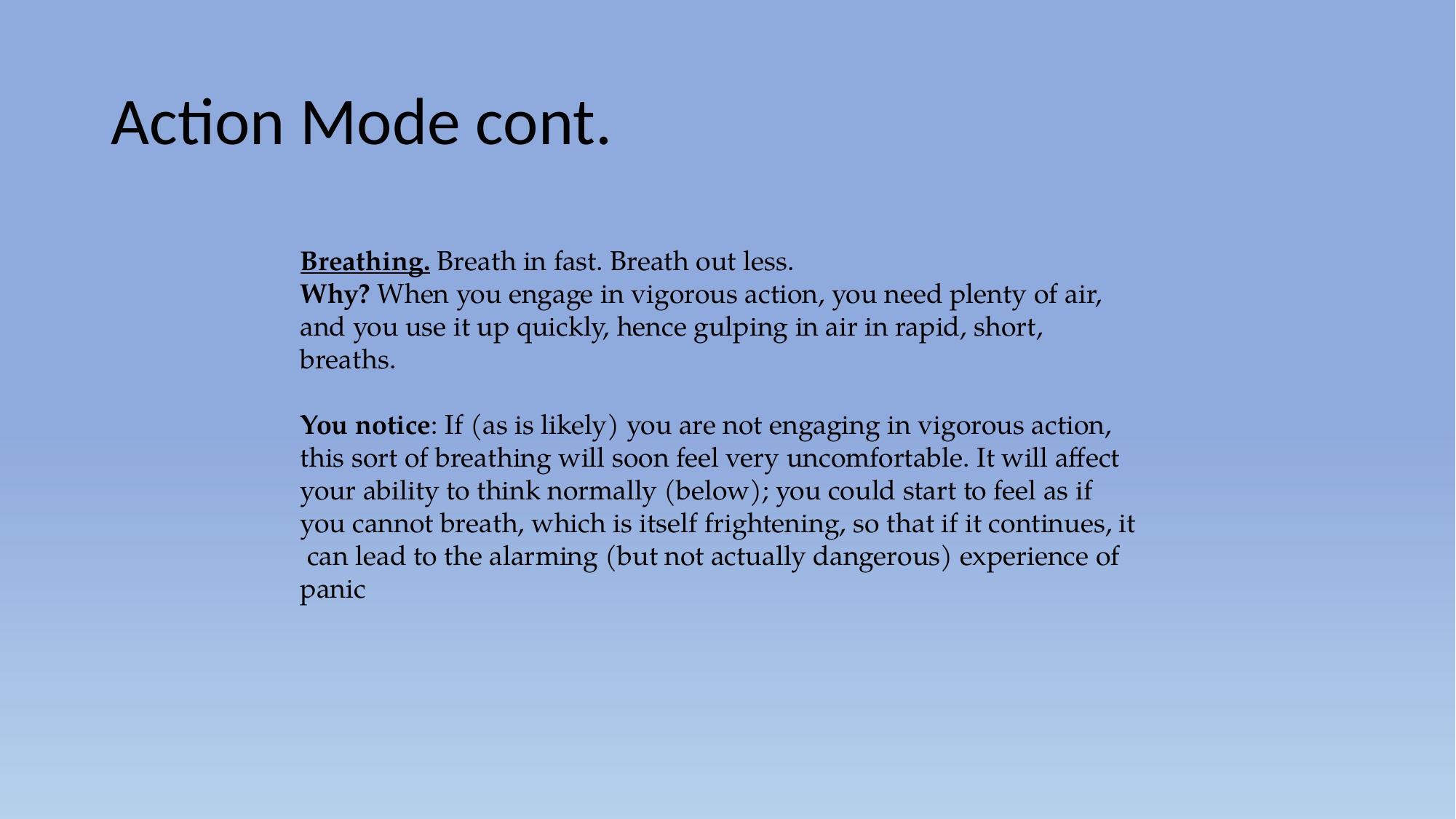

# Action Mode cont.

Breathing. Breath in fast. Breath out less.
Why? When you engage in vigorous action, you need plenty of air, and you use it up quickly, hence gulping in air in rapid, short, breaths.

You notice: If (as is likely) you are not engaging in vigorous action, this sort of breathing will soon feel very uncomfortable. It will affect your ability to think normally (below); you could start to feel as if you cannot breath, which is itself frightening, so that if it continues, it  can lead to the alarming (but not actually dangerous) experience of panic